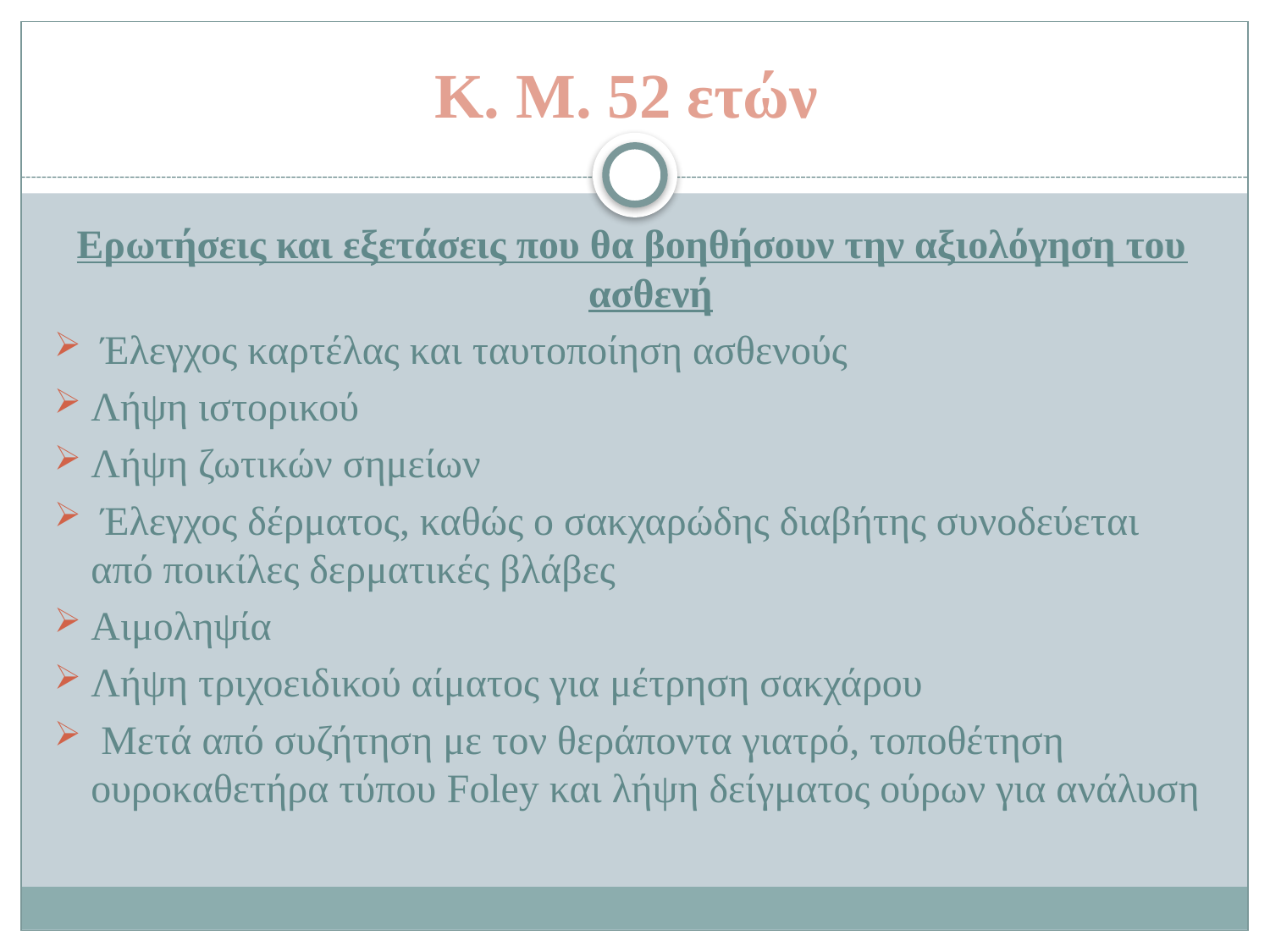

# Κ. Μ. 52 ετών
Ερωτήσεις και εξετάσεις που θα βοηθήσουν την αξιολόγηση του ασθενή
 Έλεγχος καρτέλας και ταυτοποίηση ασθενούς
Λήψη ιστορικού
Λήψη ζωτικών σημείων
 Έλεγχος δέρματος, καθώς ο σακχαρώδης διαβήτης συνοδεύεται από ποικίλες δερματικές βλάβες
Αιμοληψία
Λήψη τριχοειδικού αίματος για μέτρηση σακχάρου
 Μετά από συζήτηση με τον θεράποντα γιατρό, τοποθέτηση ουροκαθετήρα τύπου Foley και λήψη δείγματος ούρων για ανάλυση